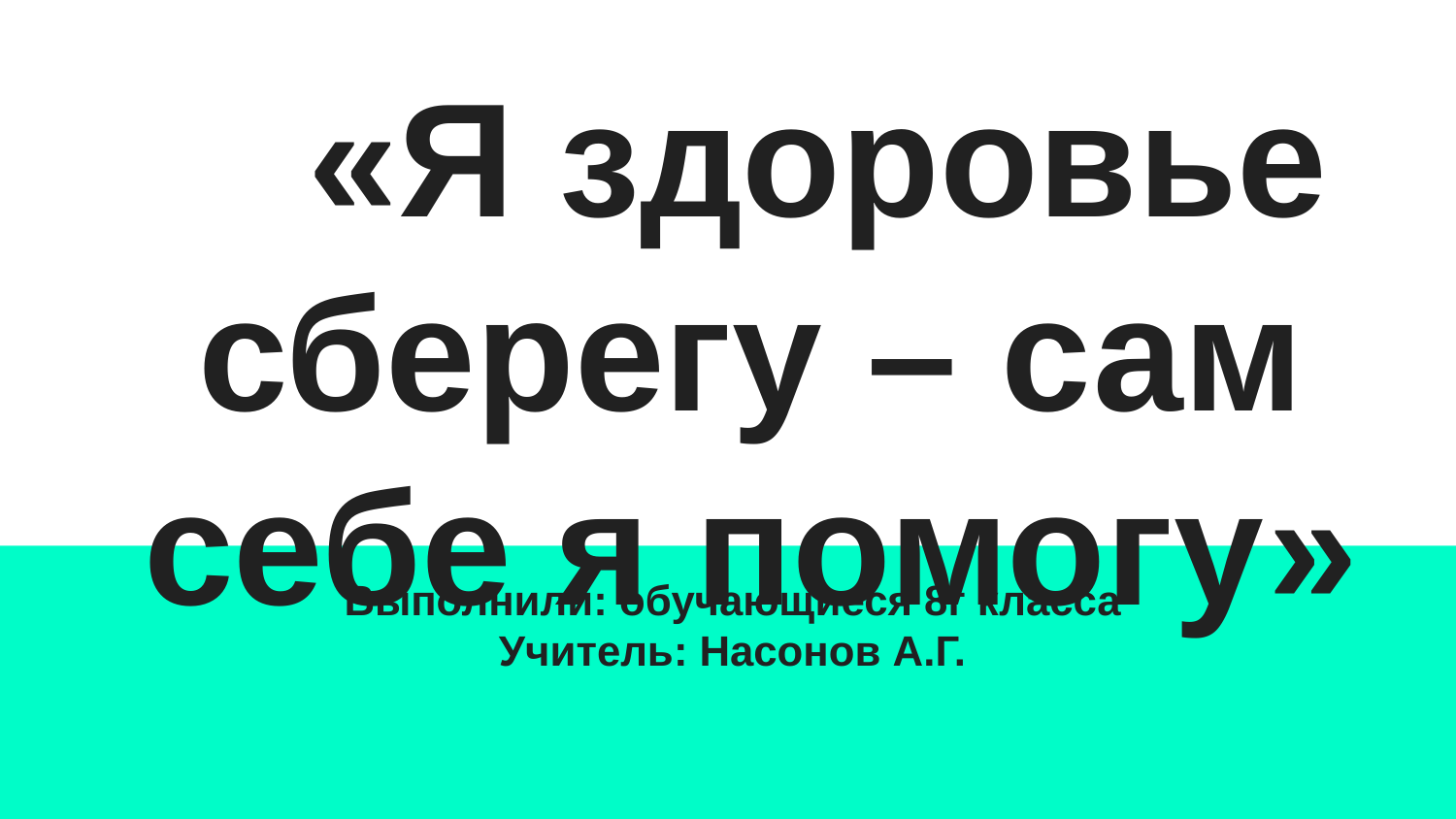

# «Я здоровье сберегу – сам себе я помогу»
Выполнили: обучающиеся 8г класса
Учитель: Насонов А.Г.